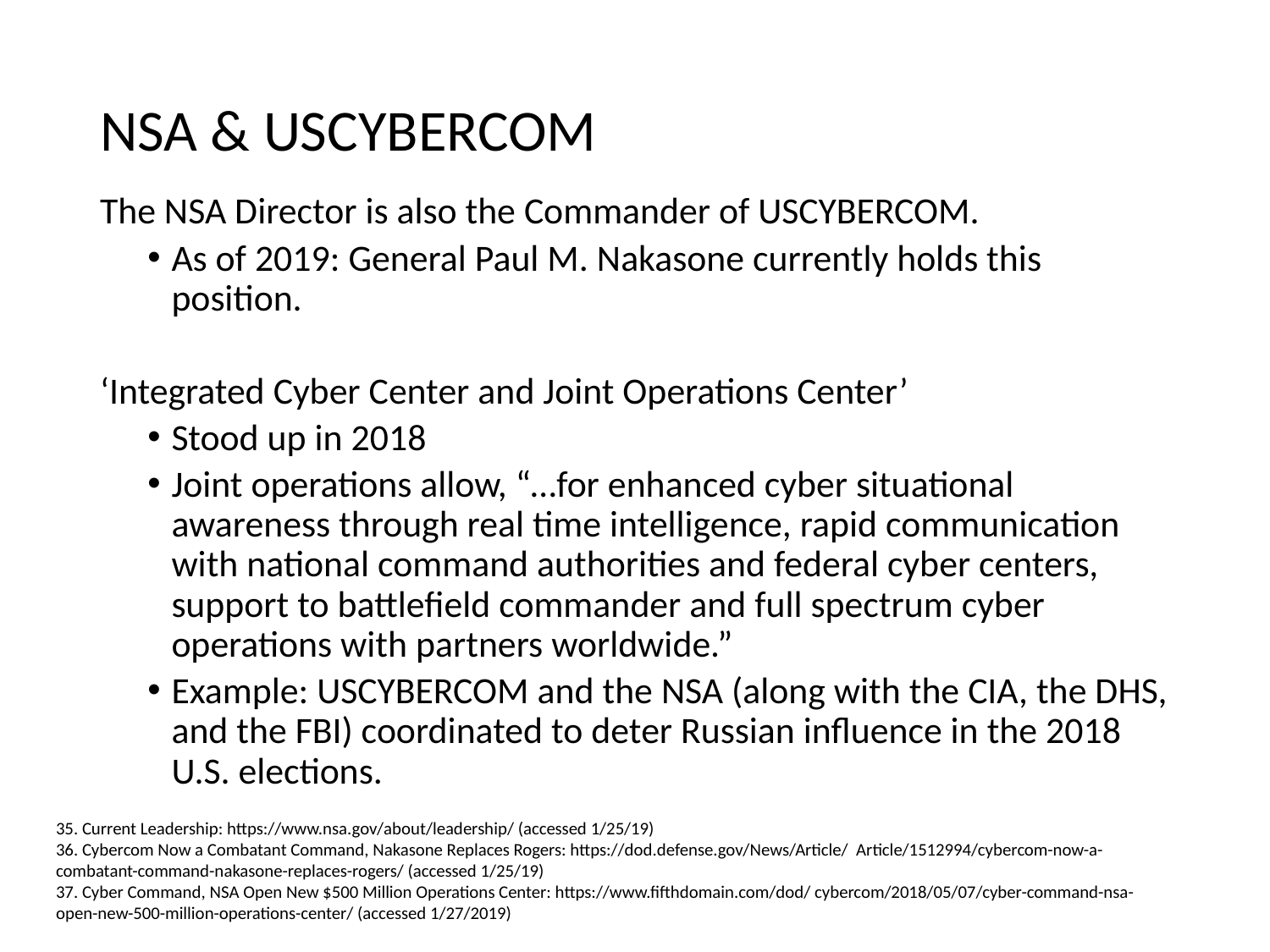

# NSA & USCYBERCOM
The NSA Director is also the Commander of USCYBERCOM.
As of 2019: General Paul M. Nakasone currently holds this position.
‘Integrated Cyber Center and Joint Operations Center’
Stood up in 2018
Joint operations allow, “…for enhanced cyber situational awareness through real time intelligence, rapid communication with national command authorities and federal cyber centers, support to battlefield commander and full spectrum cyber operations with partners worldwide.”
Example: USCYBERCOM and the NSA (along with the CIA, the DHS, and the FBI) coordinated to deter Russian influence in the 2018 U.S. elections.

35. Current Leadership: https://www.nsa.gov/about/leadership/ (accessed 1/25/19)
36. Cybercom Now a Combatant Command, Nakasone Replaces Rogers: https://dod.defense.gov/News/Article/  Article/1512994/cybercom-now-a-combatant-command-nakasone-replaces-rogers/ (accessed 1/25/19)
37. Cyber Command, NSA Open New $500 Million Operations Center: https://www.fifthdomain.com/dod/ cybercom/2018/05/07/cyber-command-nsa-open-new-500-million-operations-center/ (accessed 1/27/2019)